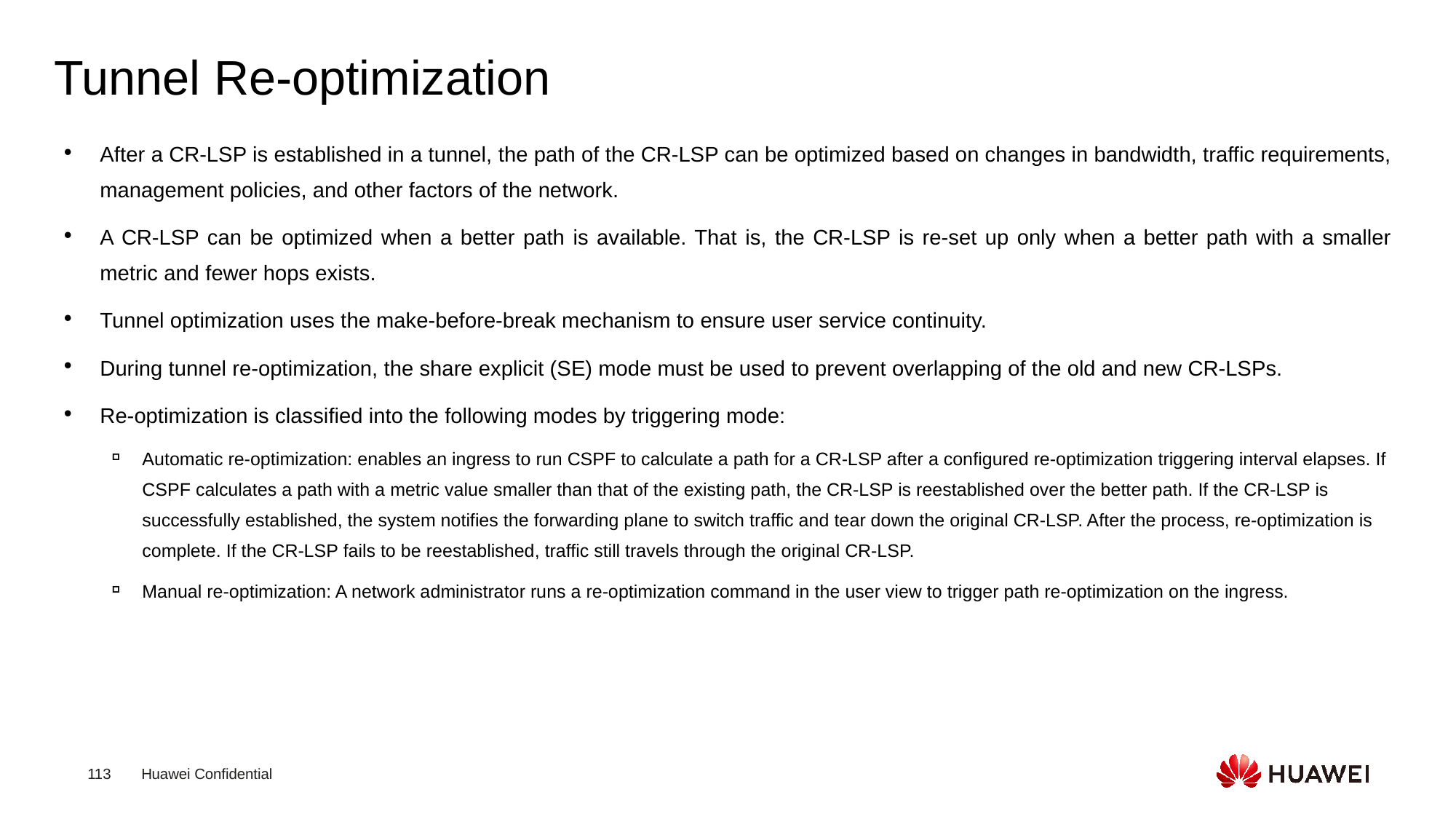

# Tunnel Re-optimization
After a CR-LSP is established in a tunnel, the path of the CR-LSP can be optimized based on changes in bandwidth, traffic requirements, management policies, and other factors of the network.
A CR-LSP can be optimized when a better path is available. That is, the CR-LSP is re-set up only when a better path with a smaller metric and fewer hops exists.
Tunnel optimization uses the make-before-break mechanism to ensure user service continuity.
During tunnel re-optimization, the share explicit (SE) mode must be used to prevent overlapping of the old and new CR-LSPs.
Re-optimization is classified into the following modes by triggering mode:
Automatic re-optimization: enables an ingress to run CSPF to calculate a path for a CR-LSP after a configured re-optimization triggering interval elapses. If CSPF calculates a path with a metric value smaller than that of the existing path, the CR-LSP is reestablished over the better path. If the CR-LSP is successfully established, the system notifies the forwarding plane to switch traffic and tear down the original CR-LSP. After the process, re-optimization is complete. If the CR-LSP fails to be reestablished, traffic still travels through the original CR-LSP.
Manual re-optimization: A network administrator runs a re-optimization command in the user view to trigger path re-optimization on the ingress.